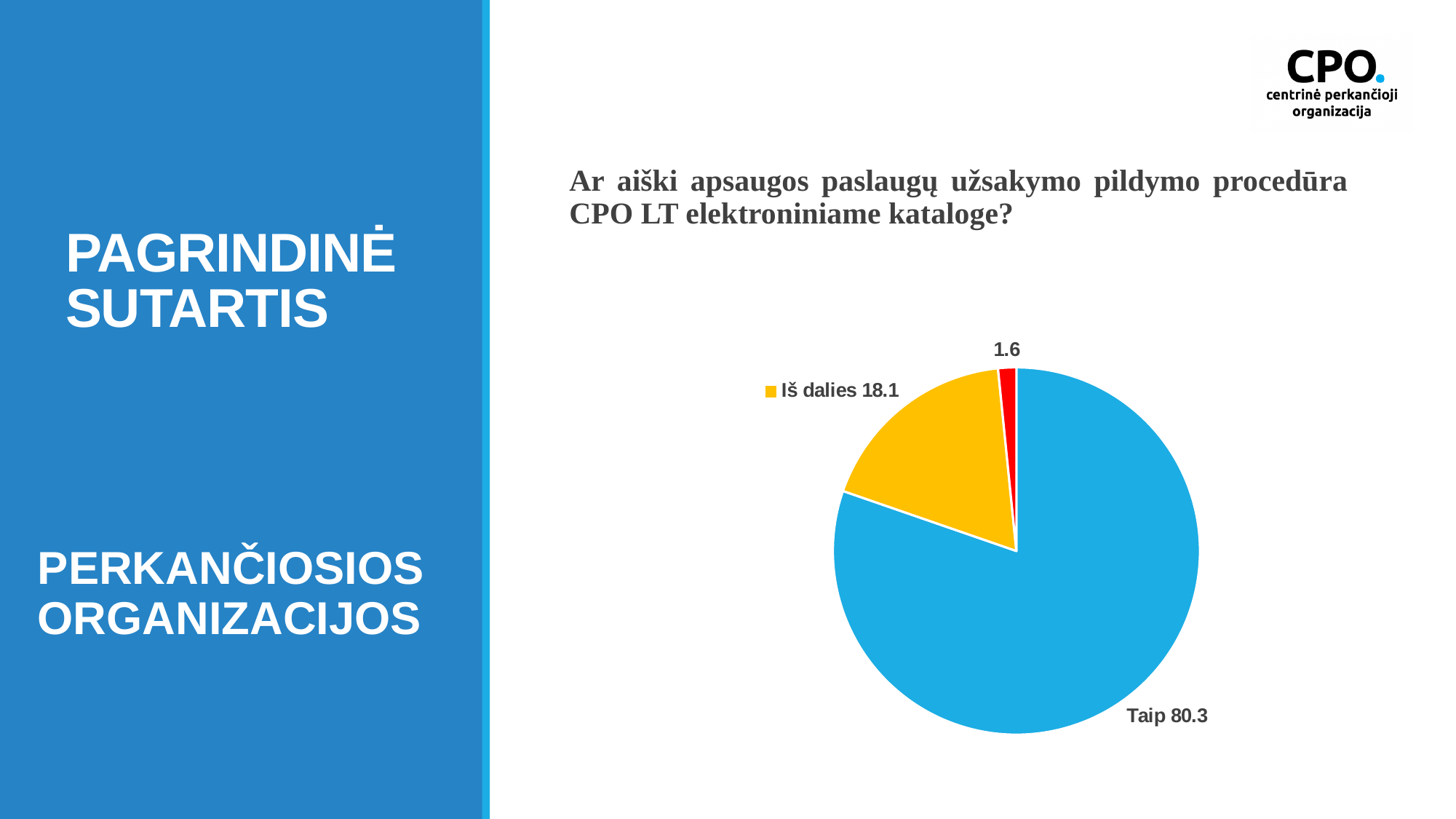

# Pagrindinė sutartis
Ar aiški apsaugos paslaugų užsakymo pildymo procedūra CPO LT elektroniniame kataloge?

### Chart

| Category | Pardavimas |
|---|---|
| Taip | 80.3 |
| Iš dalies | 18.1 |
| Ne | 1.6 |

     PERKANČIOSIOS ORGANIZACIJOS